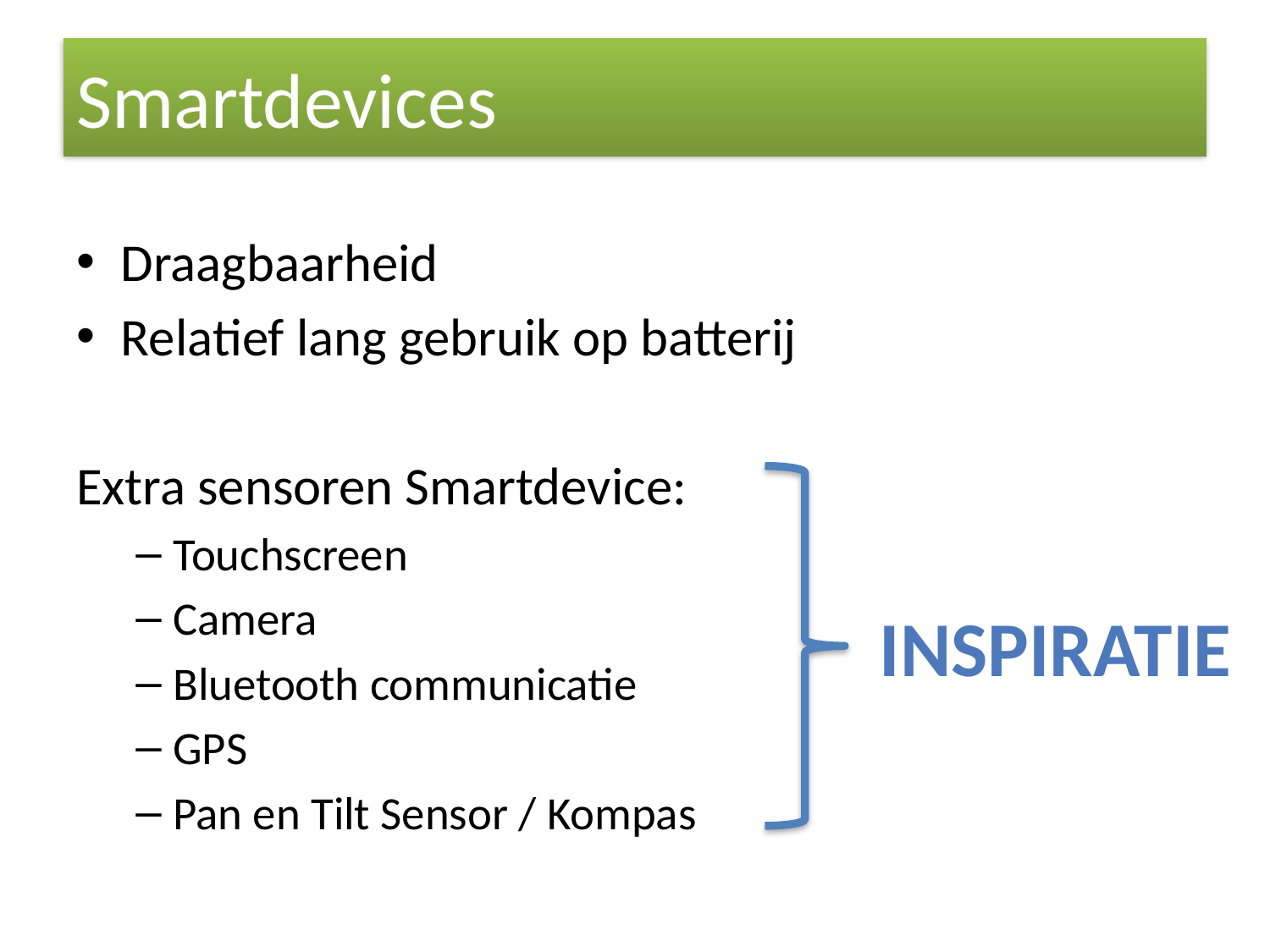

# Smartdevices
Draagbaarheid
Relatief lang gebruik op batterij

Extra sensoren Smartdevice:
Touchscreen
Camera
Bluetooth communicatie
GPS
Pan en Tilt Sensor / Kompas

Inspiratie